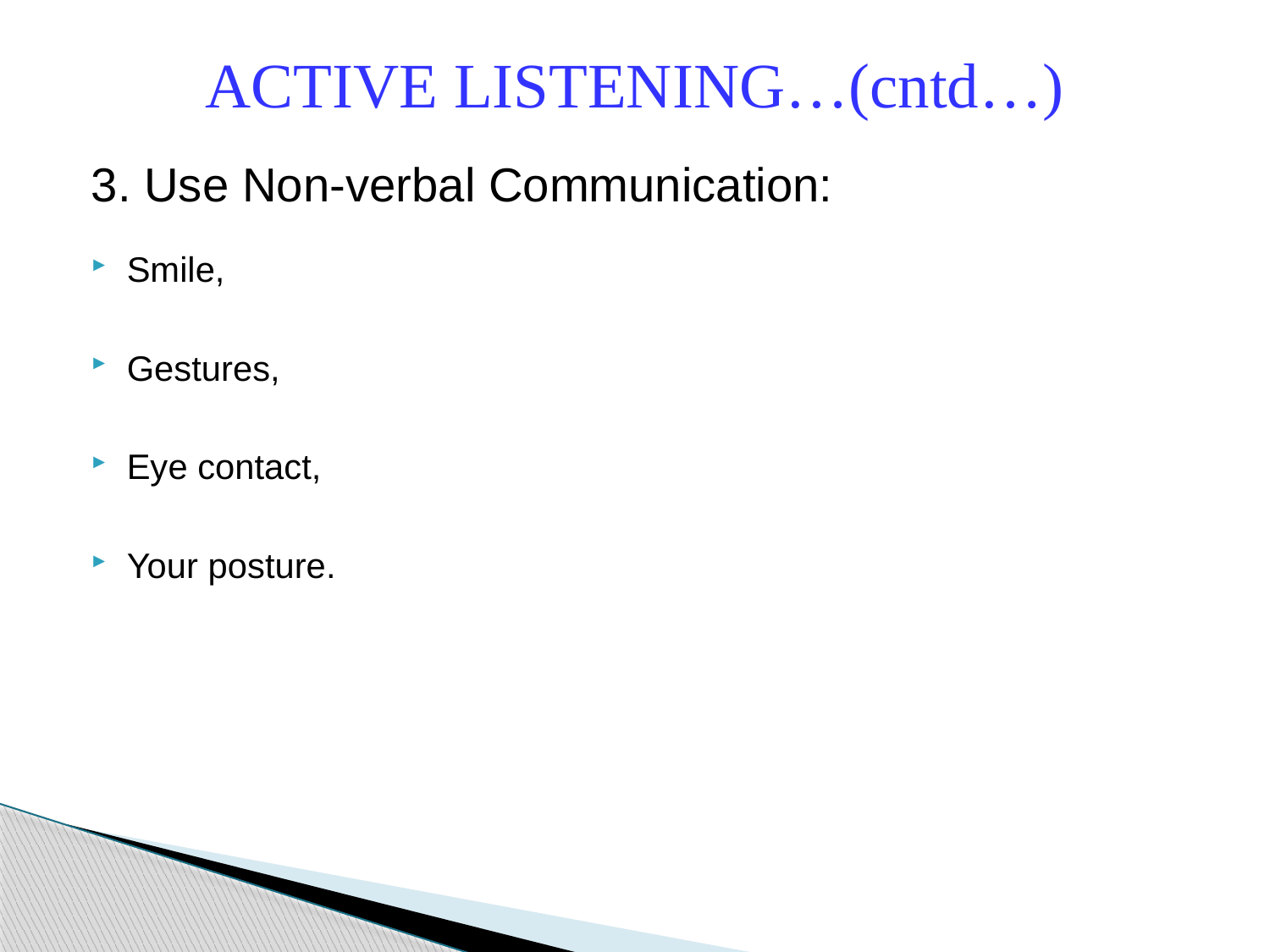

ACTIVE LISTENING…(cntd…)
3. Use Non-verbal Communication:

Smile,

Gestures,

Eye contact,

Your posture.